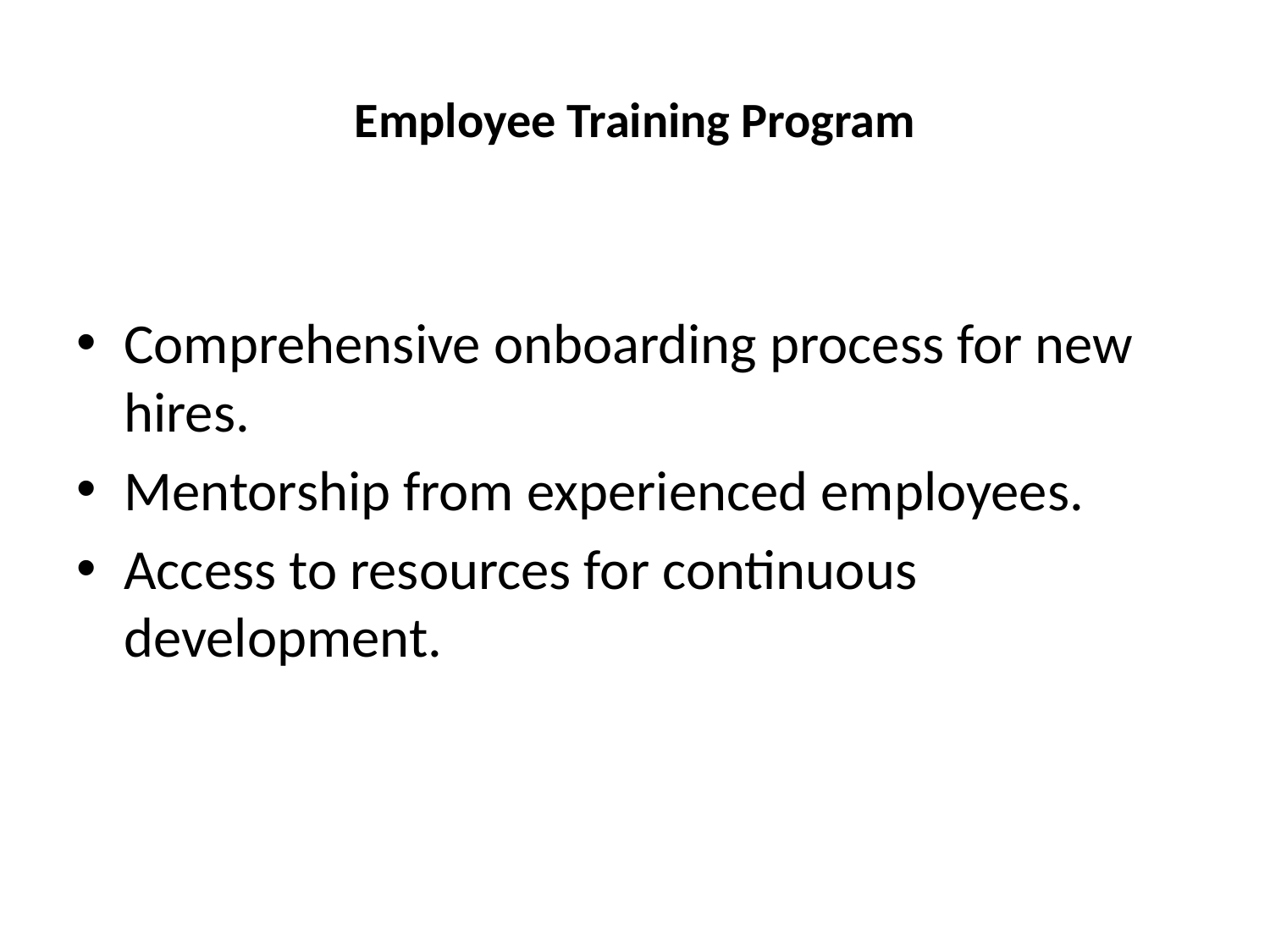

# Employee Training Program

Comprehensive onboarding process for new hires.
Mentorship from experienced employees.
Access to resources for continuous development.